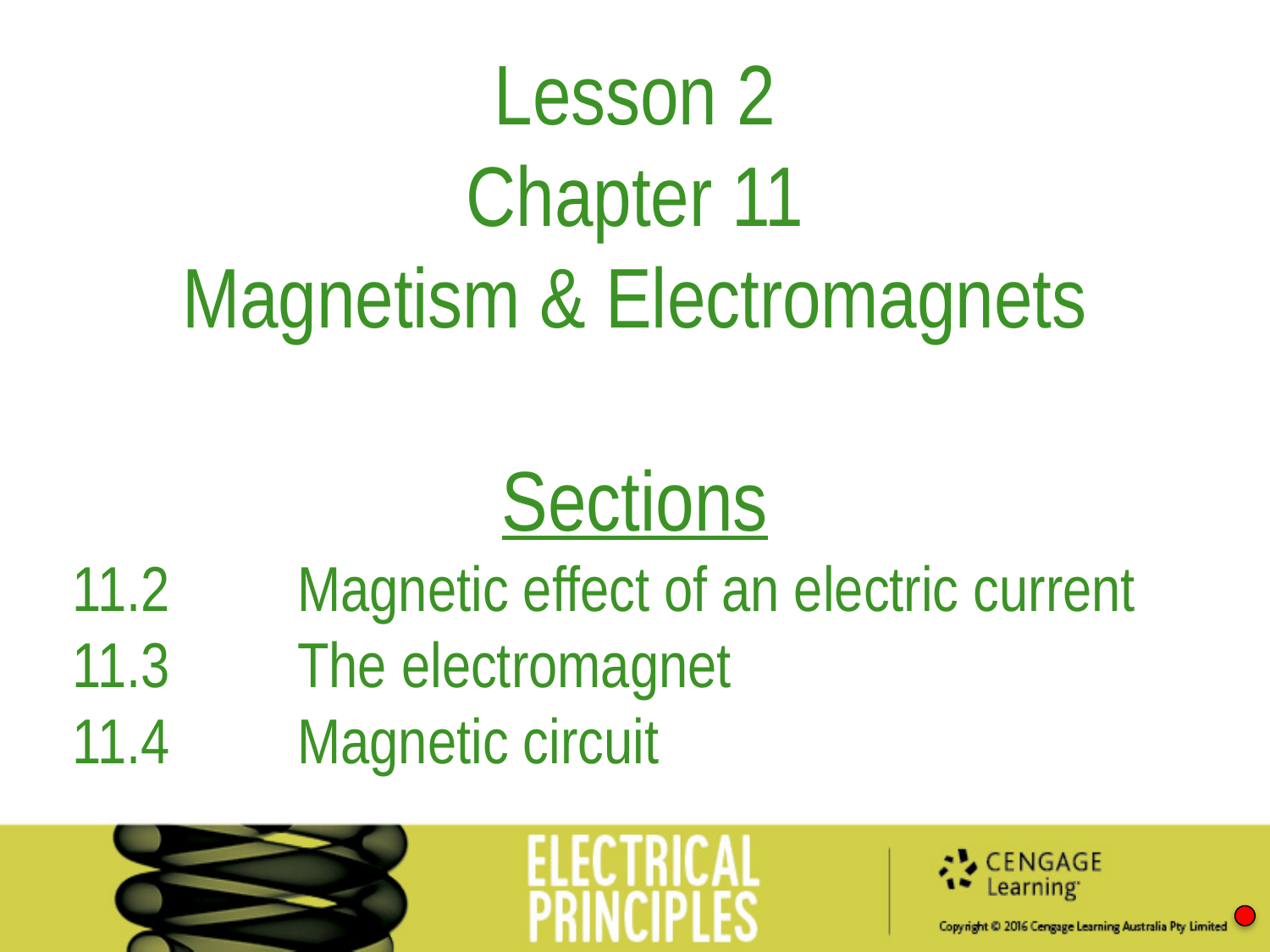

Lesson 2
Chapter 11
Magnetism & Electromagnets

Sections
11.2 	Magnetic effect of an electric current
11.3 	The electromagnet
11.4 	Magnetic circuit